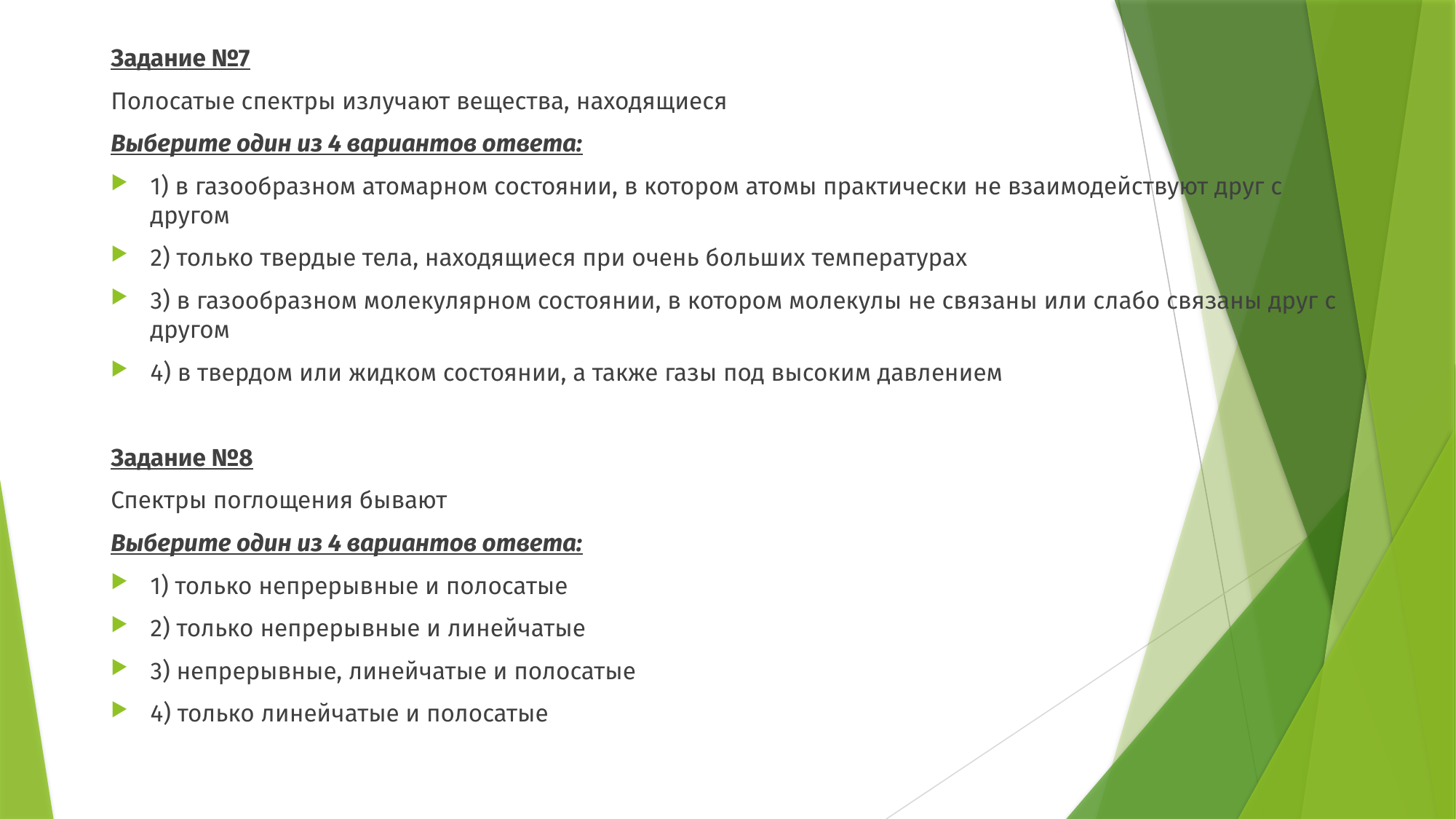

Задание №7
Полосатые спектры излучают вещества, находящиеся
Выберите один из 4 вариантов ответа:
1) в газообразном атомарном состоянии, в котором атомы практически не взаимодействуют друг с другом
2) только твердые тела, находящиеся при очень больших температурах
3) в газообразном молекулярном состоянии, в котором молекулы не связаны или слабо связаны друг с другом
4) в твердом или жидком состоянии, а также газы под высоким давлением

Задание №8
Спектры поглощения бывают
Выберите один из 4 вариантов ответа:
1) только непрерывные и полосатые
2) только непрерывные и линейчатые
3) непрерывные, линейчатые и полосатые
4) только линейчатые и полосатые